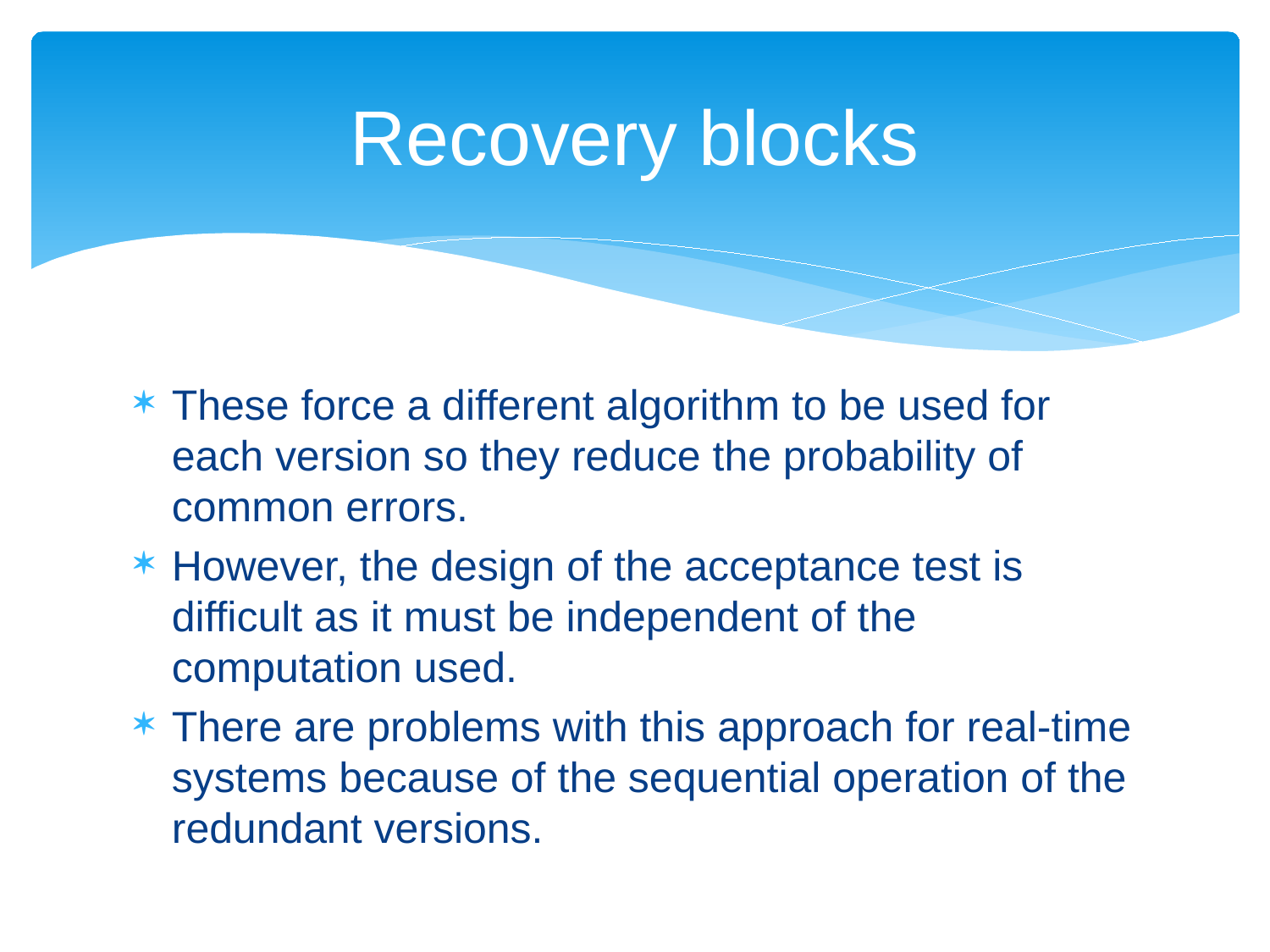

# Recovery blocks
These force a different algorithm to be used for each version so they reduce the probability of common errors.
However, the design of the acceptance test is difficult as it must be independent of the computation used.
There are problems with this approach for real-time systems because of the sequential operation of the redundant versions.